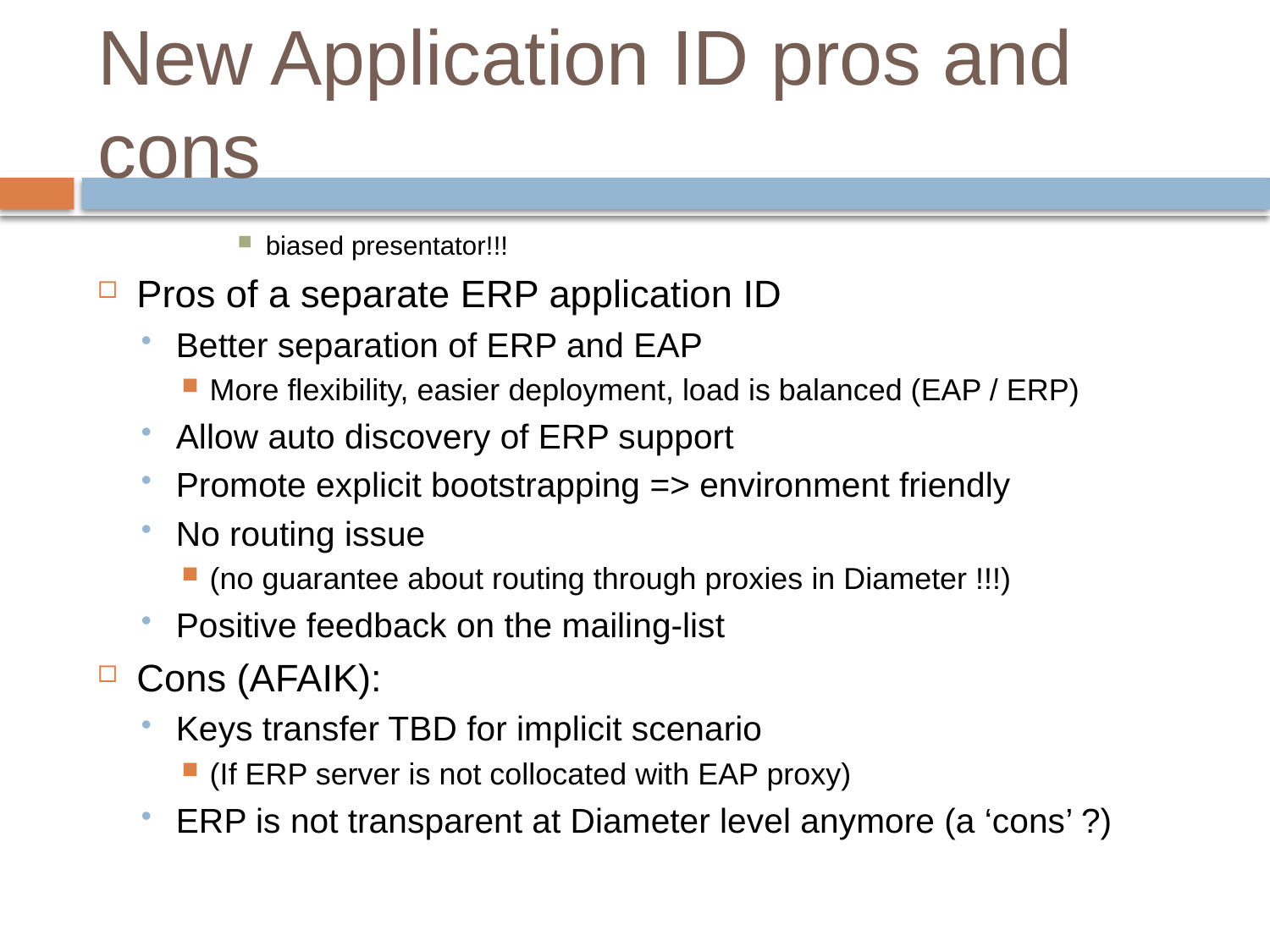

# New Application ID pros and cons
biased presentator!!!
Pros of a separate ERP application ID
Better separation of ERP and EAP
More flexibility, easier deployment, load is balanced (EAP / ERP)
Allow auto discovery of ERP support
Promote explicit bootstrapping => environment friendly
No routing issue
(no guarantee about routing through proxies in Diameter !!!)
Positive feedback on the mailing-list
Cons (AFAIK):
Keys transfer TBD for implicit scenario
(If ERP server is not collocated with EAP proxy)
ERP is not transparent at Diameter level anymore (a ‘cons’ ?)